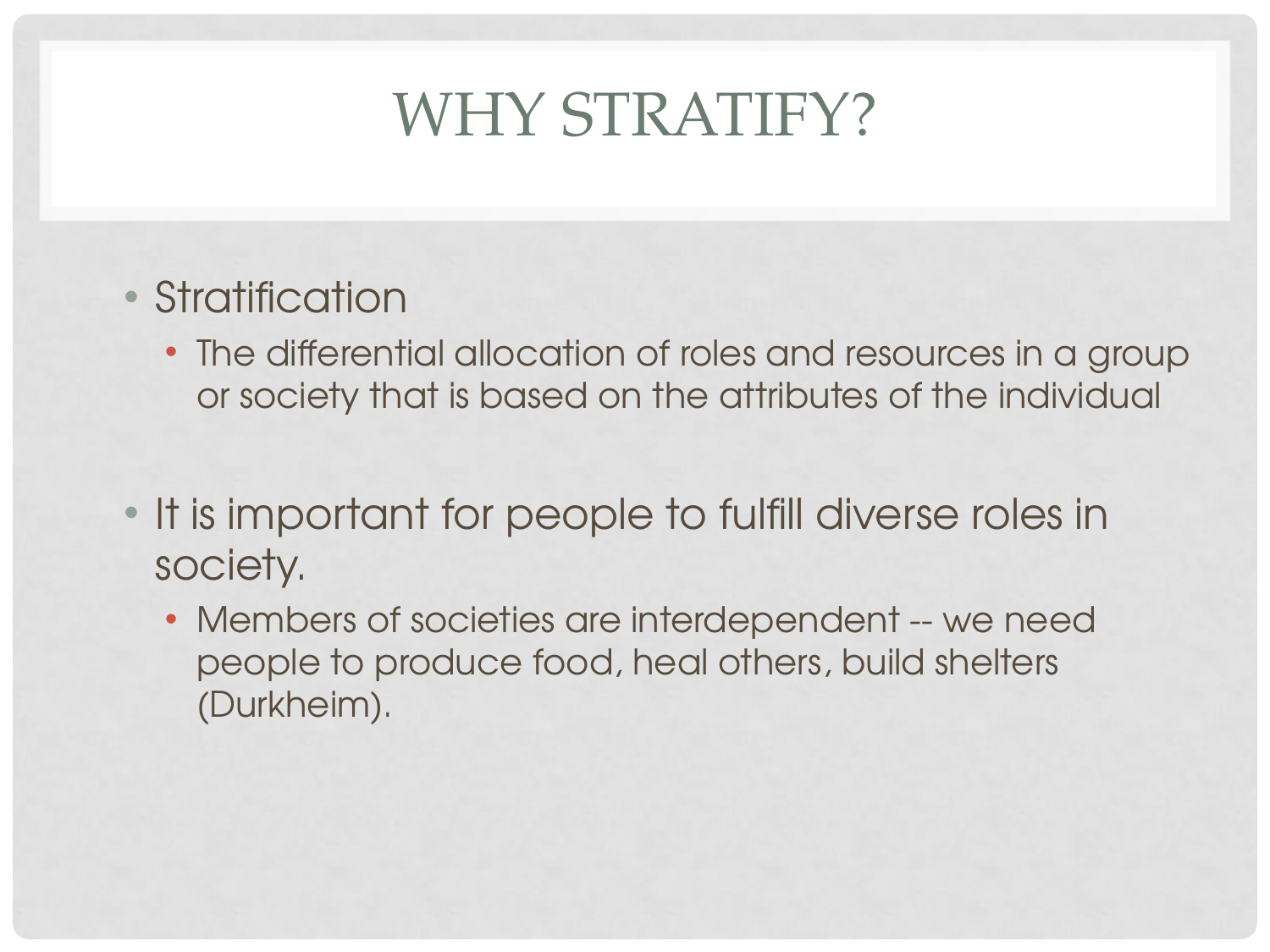

# WHY STRATIFY?
Stratification
The differential allocation of roles and resources in a group or society that is based on the attributes of the individual

It is important for people to fulfill diverse roles in society.
Members of societies are interdependent -- we need people to produce food, heal others, build shelters (Durkheim).